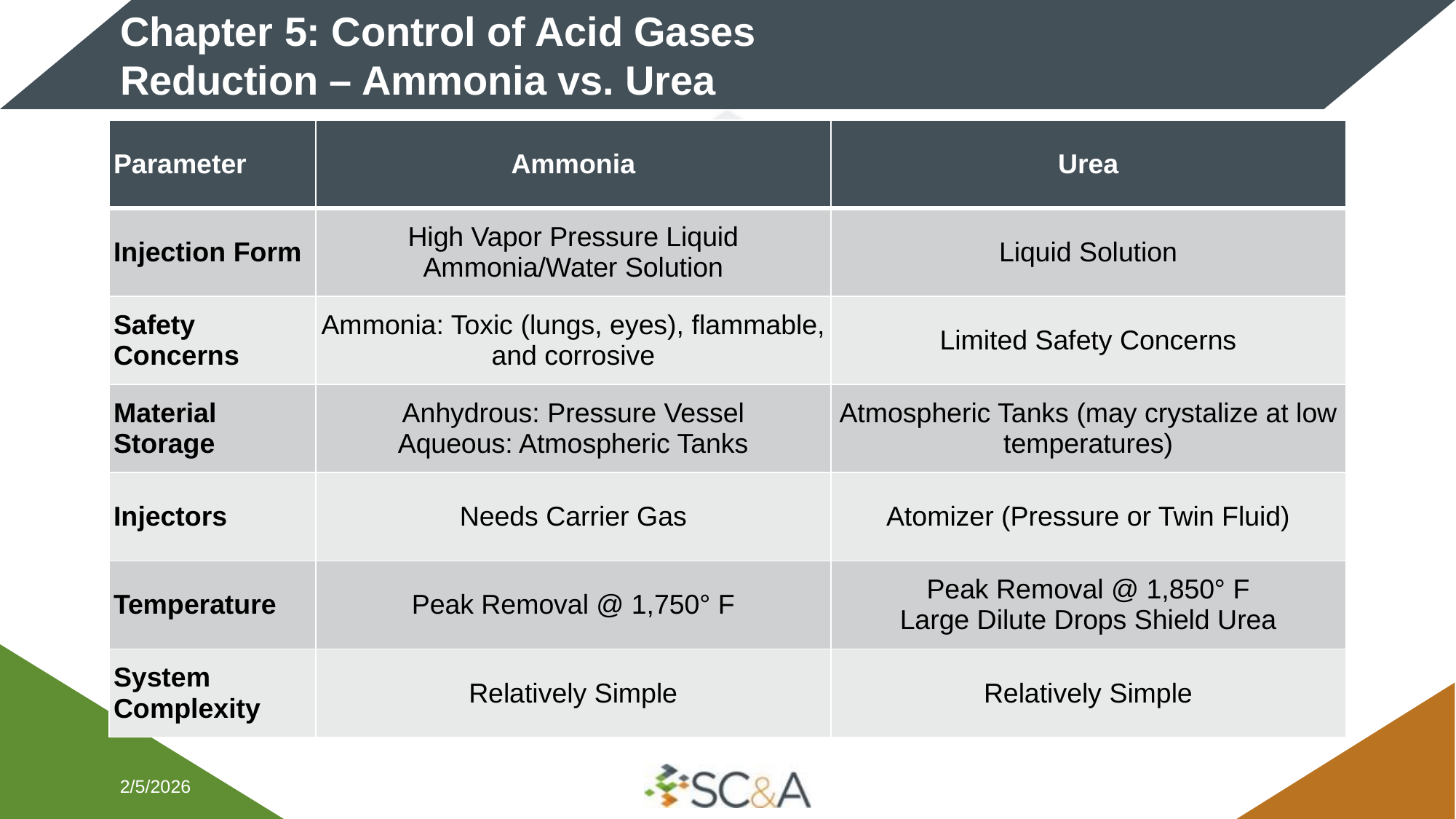

# Chapter 5: Control of Acid Gases Reduction – Ammonia vs. Urea

| Parameter | Ammonia | Urea |
| --- | --- | --- |
| Injection Form | High Vapor Pressure Liquid Ammonia/Water Solution | Liquid Solution |
| Safety Concerns | Ammonia: Toxic (lungs, eyes), flammable, and corrosive | Limited Safety Concerns |
| Material Storage | Anhydrous: Pressure Vessel Aqueous: Atmospheric Tanks | Atmospheric Tanks (may crystalize at low temperatures) |
| Injectors | Needs Carrier Gas | Atomizer (Pressure or Twin Fluid) |
| Temperature | Peak Removal @ 1,750° F | Peak Removal @ 1,850° F Large Dilute Drops Shield Urea |
| System Complexity | Relatively Simple | Relatively Simple |
2/5/2026